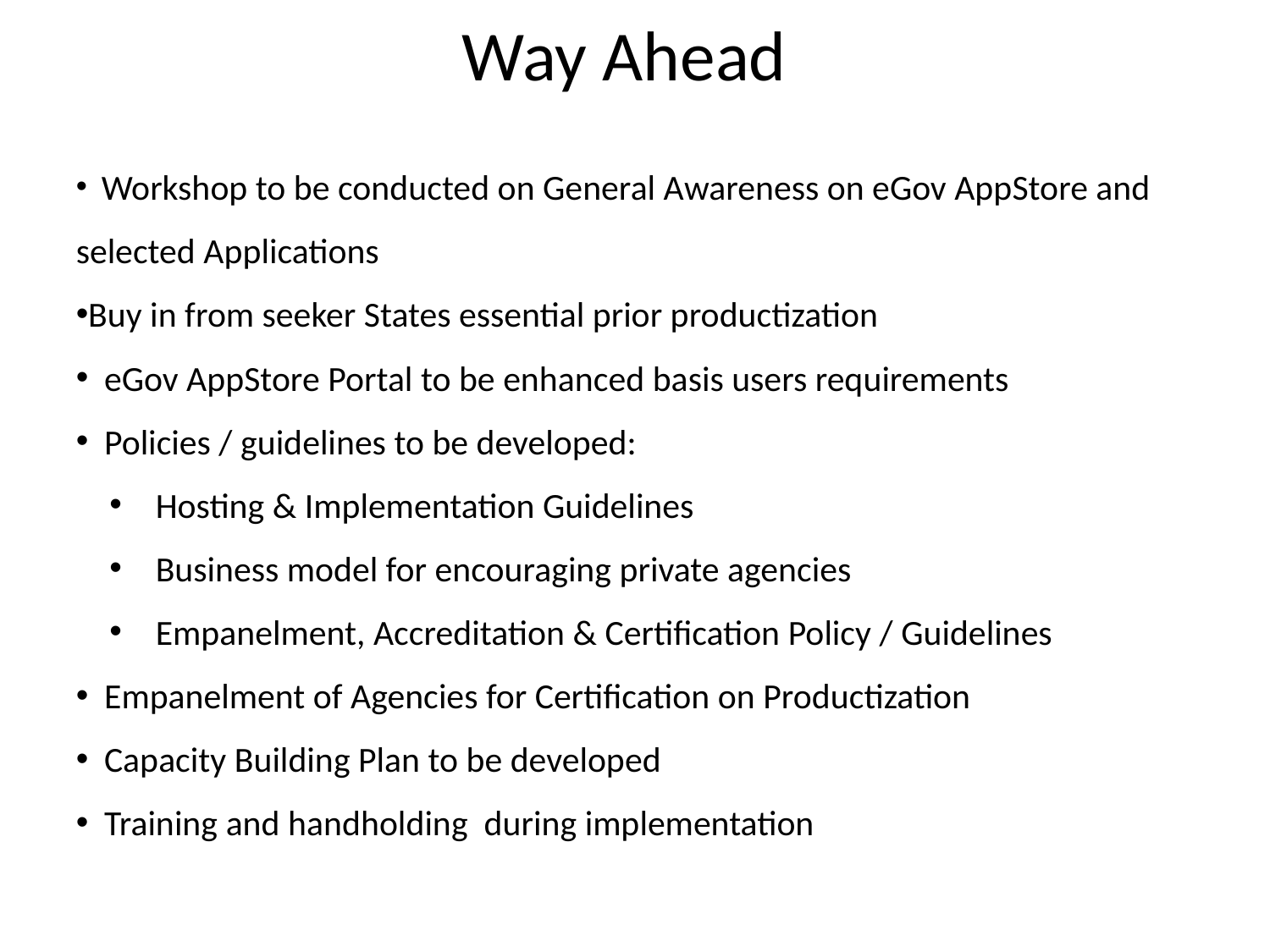

# Way Ahead
  Workshop to be conducted on General Awareness on eGov AppStore and selected Applications
Buy in from seeker States essential prior productization
  eGov AppStore Portal to be enhanced basis users requirements
  Policies / guidelines to be developed:
  Hosting & Implementation Guidelines
  Business model for encouraging private agencies
  Empanelment, Accreditation & Certification Policy / Guidelines
  Empanelment of Agencies for Certification on Productization
  Capacity Building Plan to be developed
  Training and handholding  during implementation